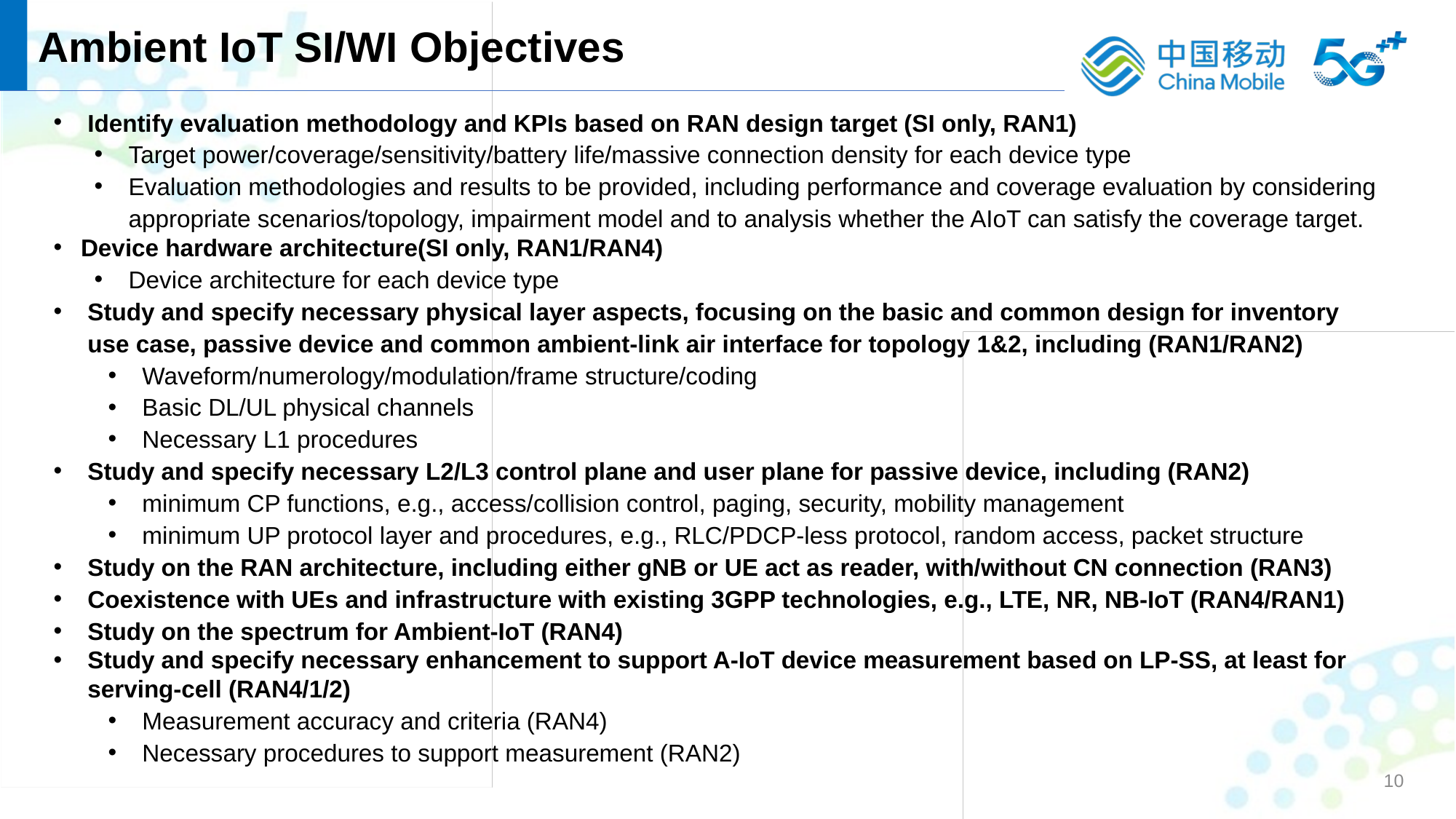

Ambient IoT SI/WI Objectives
Identify evaluation methodology and KPIs based on RAN design target (SI only, RAN1)
Target power/coverage/sensitivity/battery life/massive connection density for each device type
Evaluation methodologies and results to be provided, including performance and coverage evaluation by considering appropriate scenarios/topology, impairment model and to analysis whether the AIoT can satisfy the coverage target.
Device hardware architecture(SI only, RAN1/RAN4)
Device architecture for each device type
Study and specify necessary physical layer aspects, focusing on the basic and common design for inventory use case, passive device and common ambient-link air interface for topology 1&2, including (RAN1/RAN2)
Waveform/numerology/modulation/frame structure/coding
Basic DL/UL physical channels
Necessary L1 procedures
Study and specify necessary L2/L3 control plane and user plane for passive device, including (RAN2)
minimum CP functions, e.g., access/collision control, paging, security, mobility management
minimum UP protocol layer and procedures, e.g., RLC/PDCP-less protocol, random access, packet structure
Study on the RAN architecture, including either gNB or UE act as reader, with/without CN connection (RAN3)
Coexistence with UEs and infrastructure with existing 3GPP technologies, e.g., LTE, NR, NB-IoT (RAN4/RAN1)
Study on the spectrum for Ambient-IoT (RAN4)
Study and specify necessary enhancement to support A-IoT device measurement based on LP-SS, at least for serving-cell (RAN4/1/2)
Measurement accuracy and criteria (RAN4)
Necessary procedures to support measurement (RAN2)

10